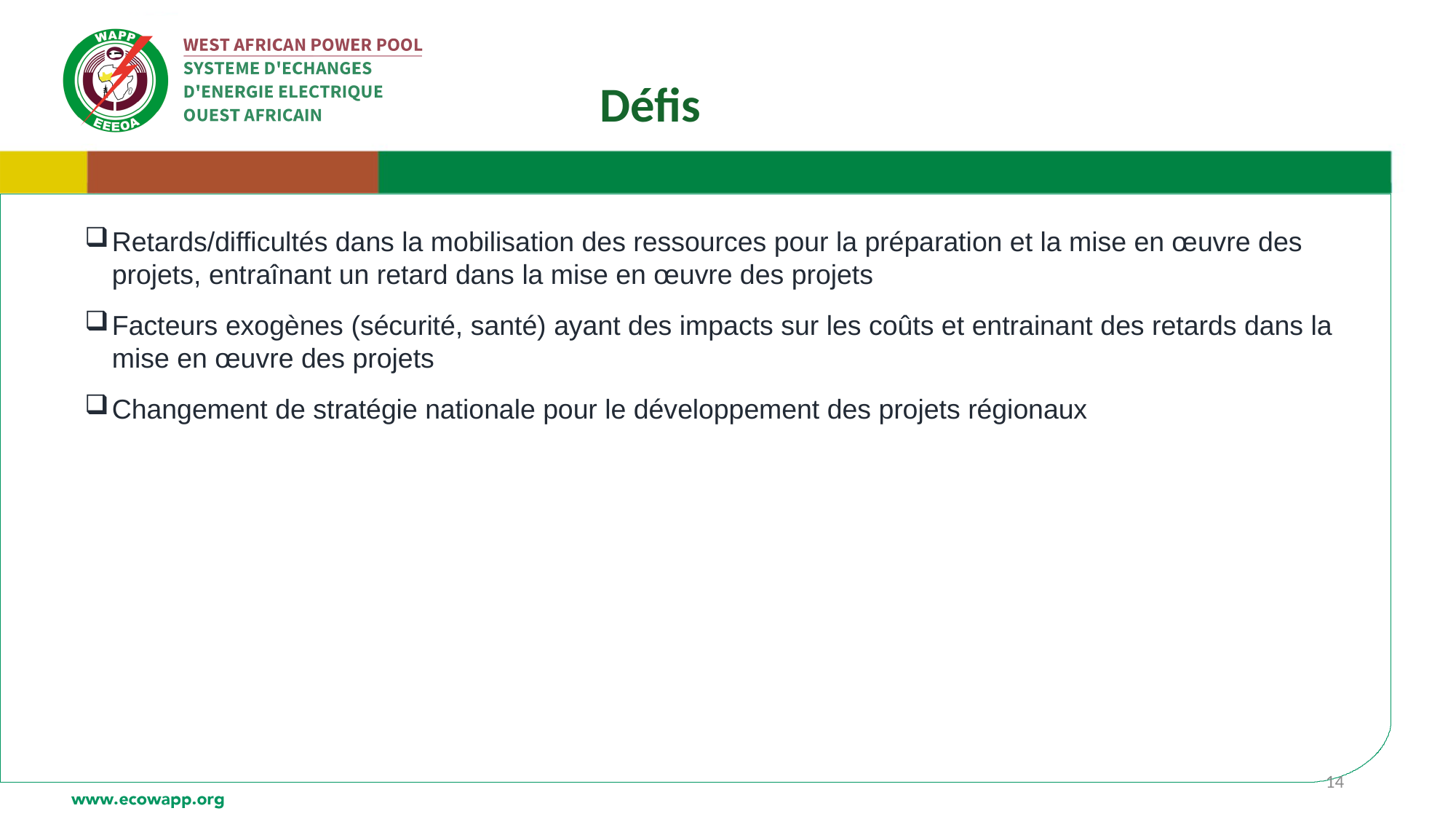

Défis
Retards/difficultés dans la mobilisation des ressources pour la préparation et la mise en œuvre des projets, entraînant un retard dans la mise en œuvre des projets
Facteurs exogènes (sécurité, santé) ayant des impacts sur les coûts et entrainant des retards dans la mise en œuvre des projets
Changement de stratégie nationale pour le développement des projets régionaux

14